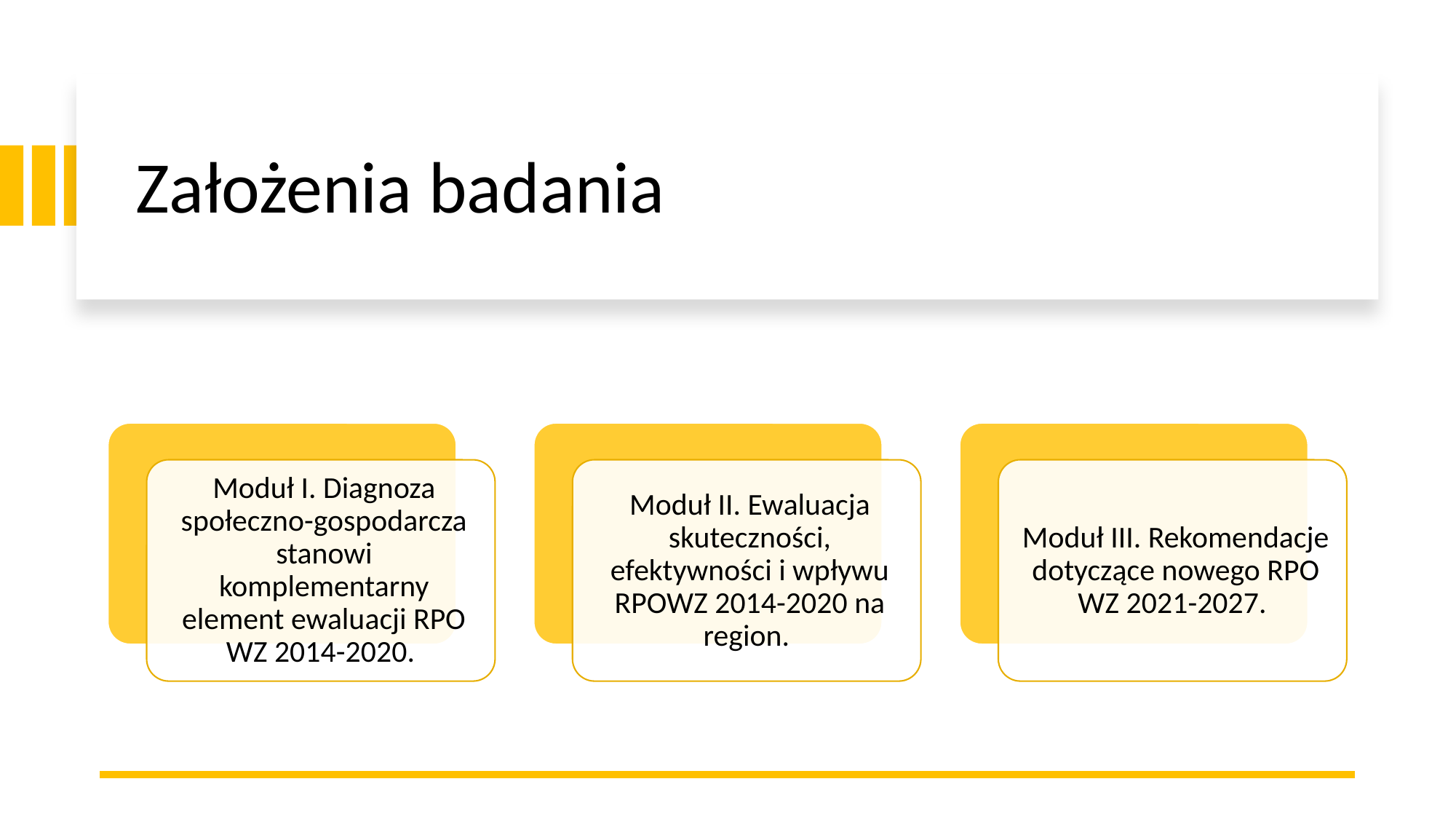

# Założenia badania

Moduł I. Diagnoza społeczno-gospodarcza stanowi komplementarny element ewaluacji RPO WZ 2014-2020.
Moduł II. Ewaluacja skuteczności, efektywności i wpływu RPOWZ 2014-2020 na region.
Moduł III. Rekomendacje dotyczące nowego RPO WZ 2021-2027.